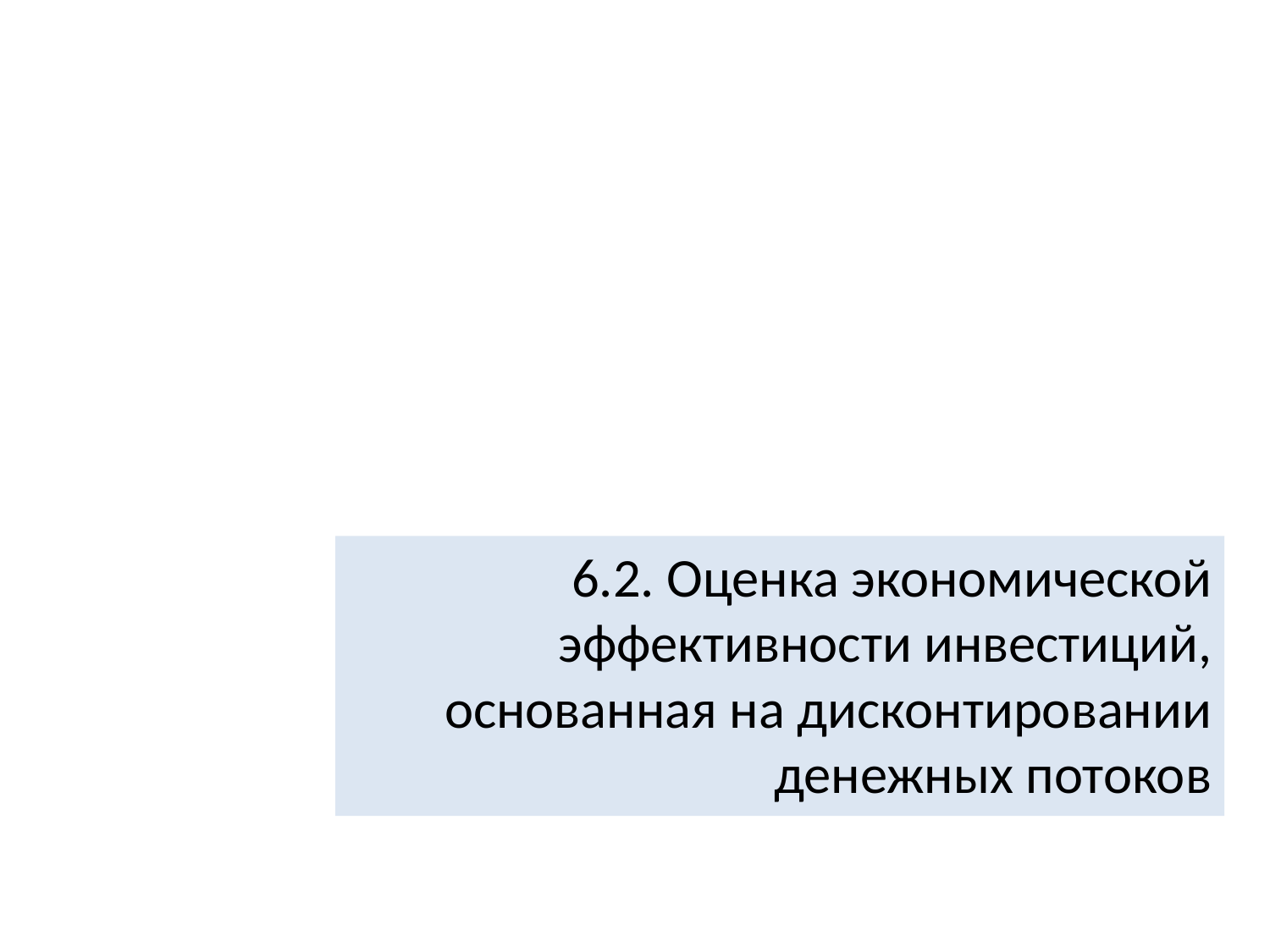

6.2. Оценка экономической эффективности инвестиций, основанная на дисконтировании денежных потоков